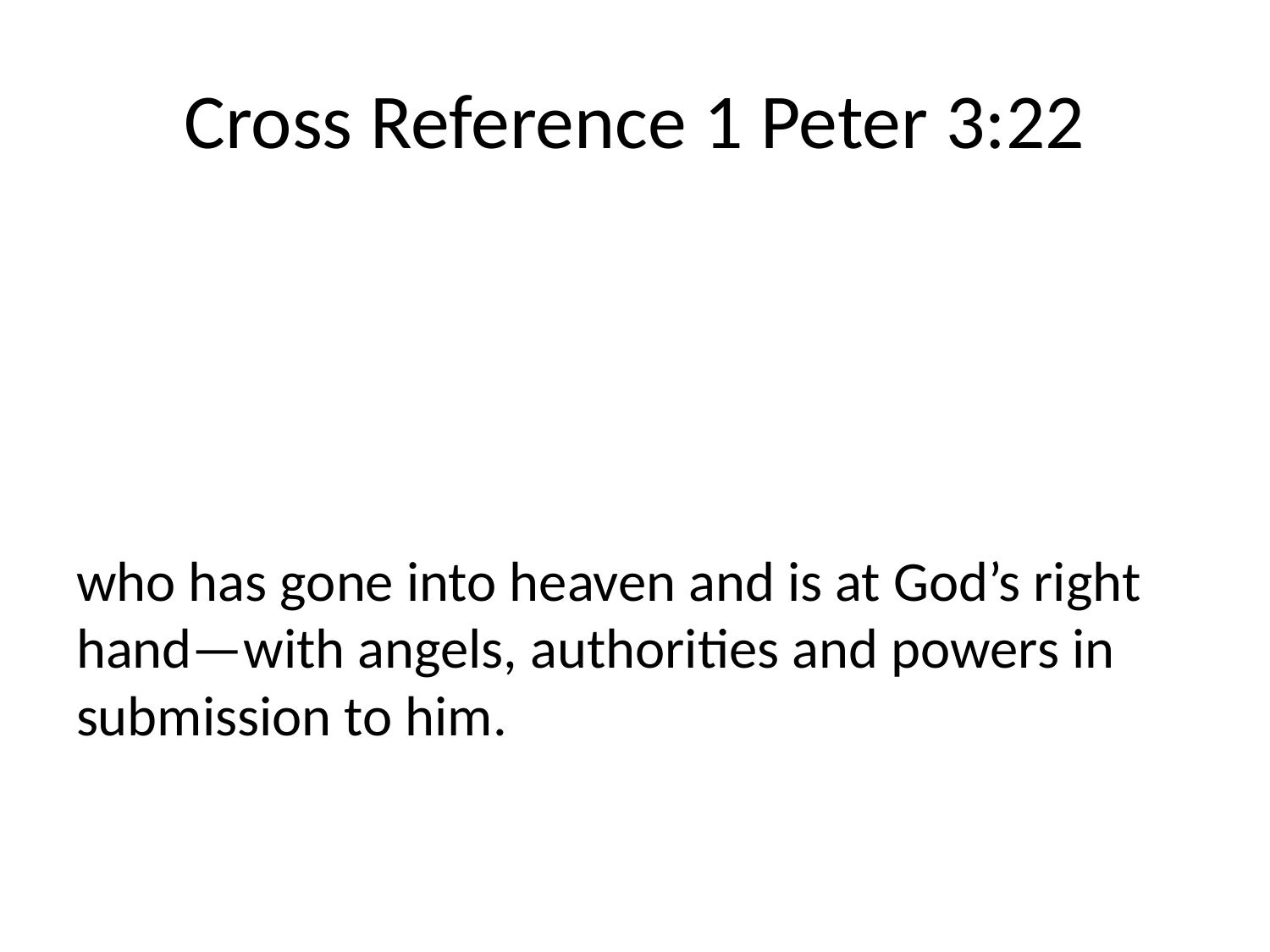

# Cross Reference 1 Peter 3:22

who has gone into heaven and is at God’s right hand—with angels, authorities and powers in submission to him.